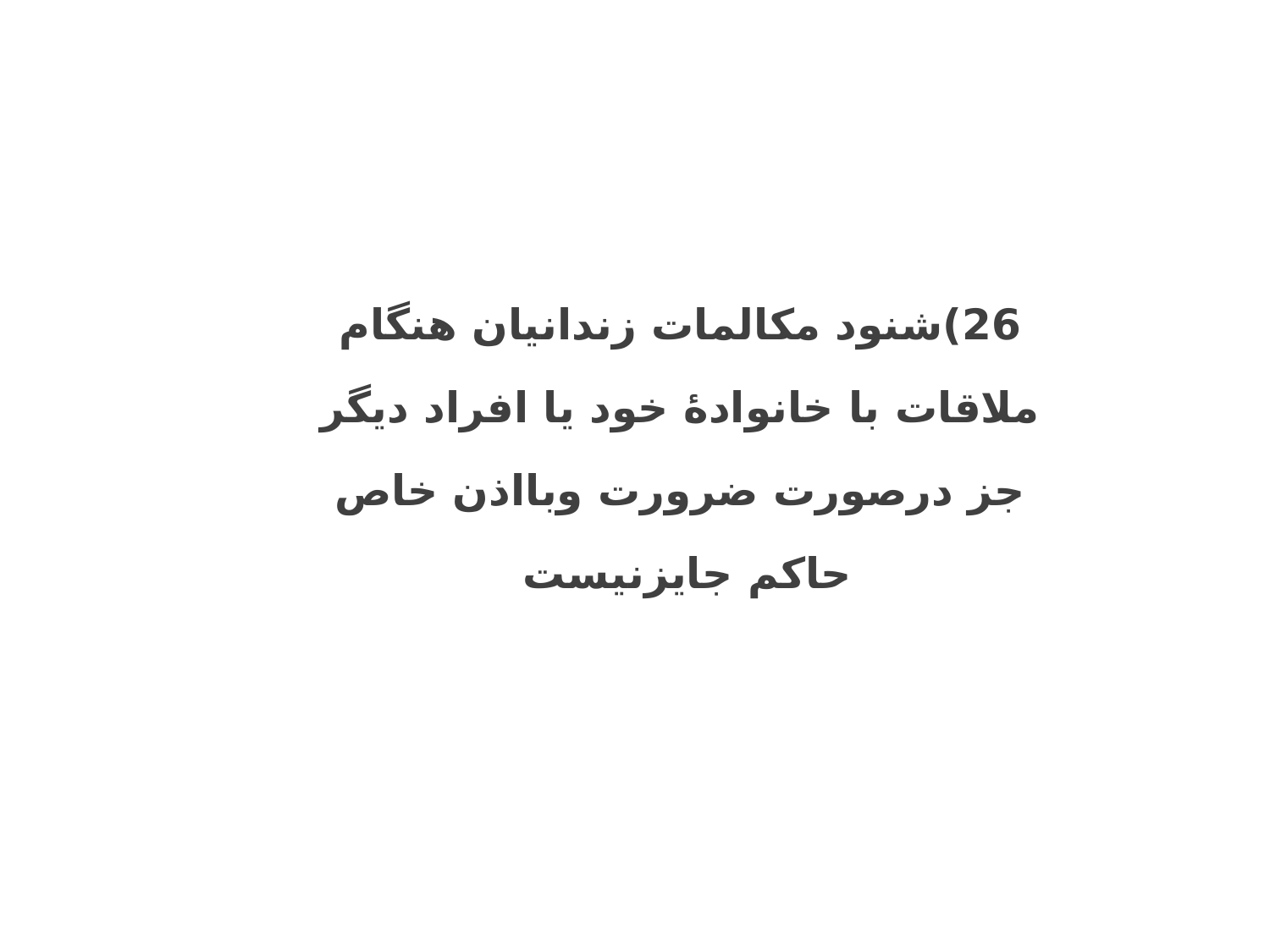

26)شنود مکالمات زندانیان هنگام ملاقات با خانوادۀ خود یا افراد دیگر جز درصورت ضرورت وبااذن خاص حاکم جایزنیست